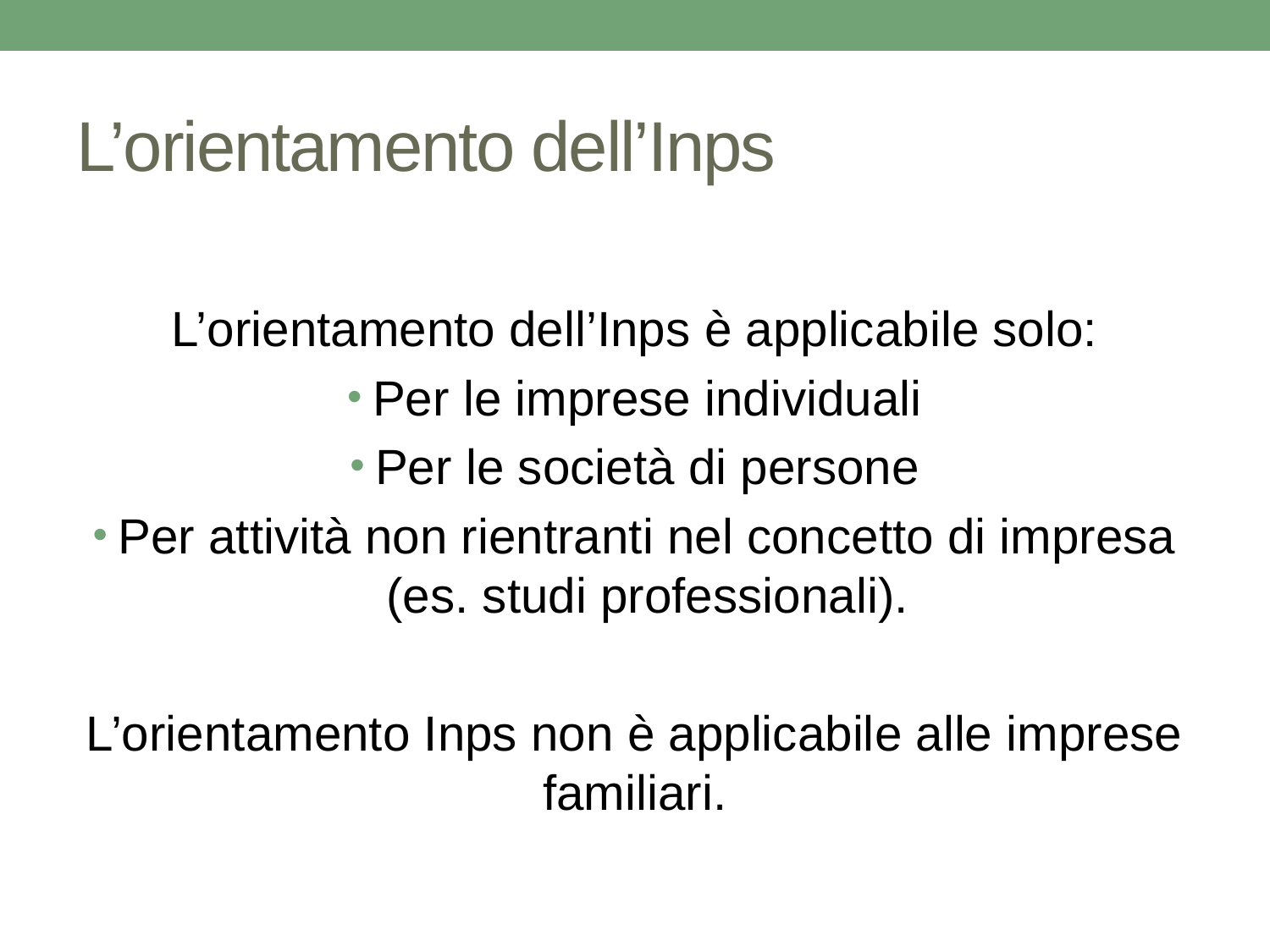

# L’orientamento dell’Inps

L’orientamento dell’Inps è applicabile solo:
Per le imprese individuali
Per le società di persone
Per attività non rientranti nel concetto di impresa (es. studi professionali).

L’orientamento Inps non è applicabile alle imprese familiari.